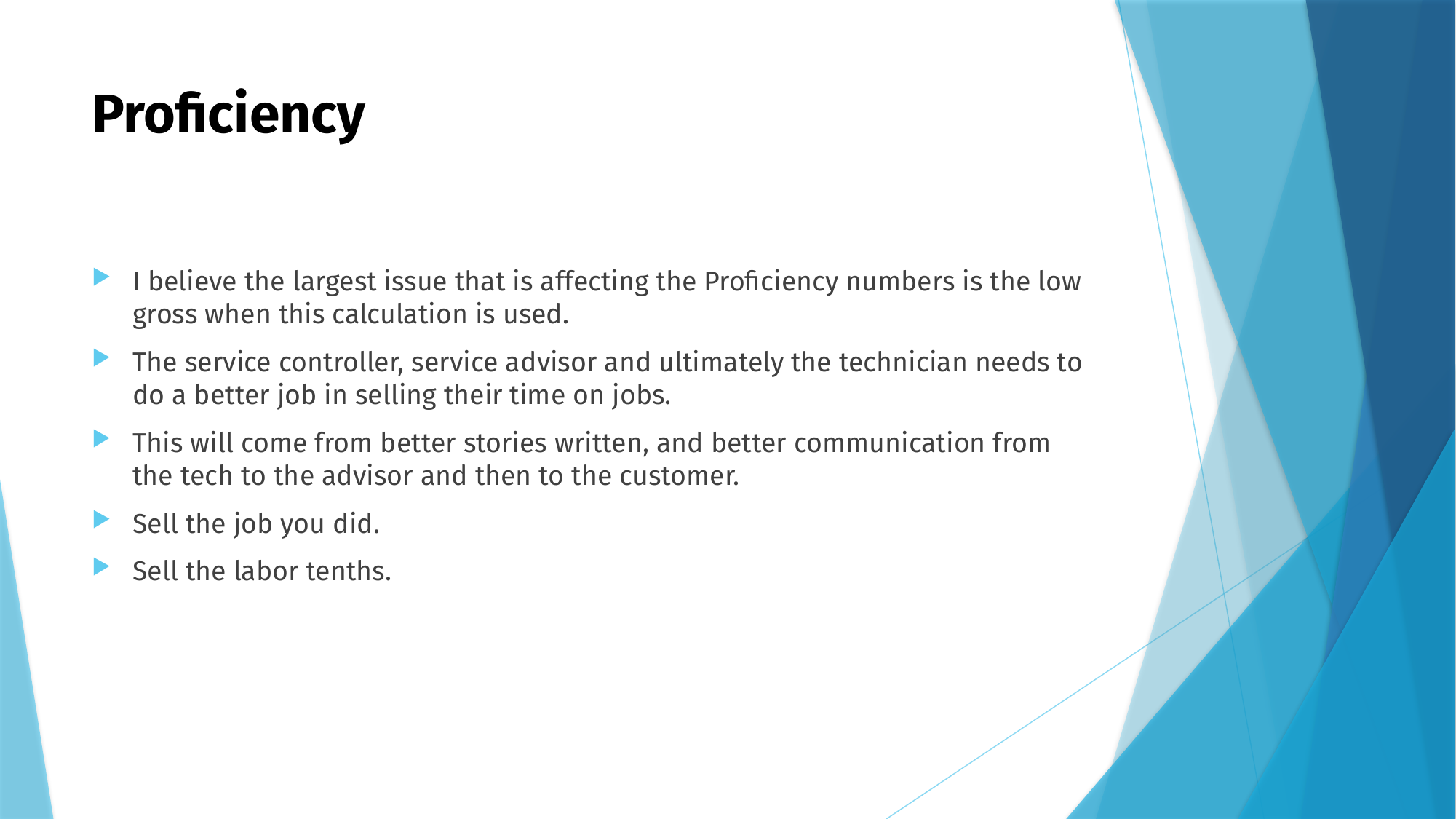

# Proficiency
I believe the largest issue that is affecting the Proficiency numbers is the low gross when this calculation is used.
The service controller, service advisor and ultimately the technician needs to do a better job in selling their time on jobs.
This will come from better stories written, and better communication from the tech to the advisor and then to the customer.
Sell the job you did.
Sell the labor tenths.